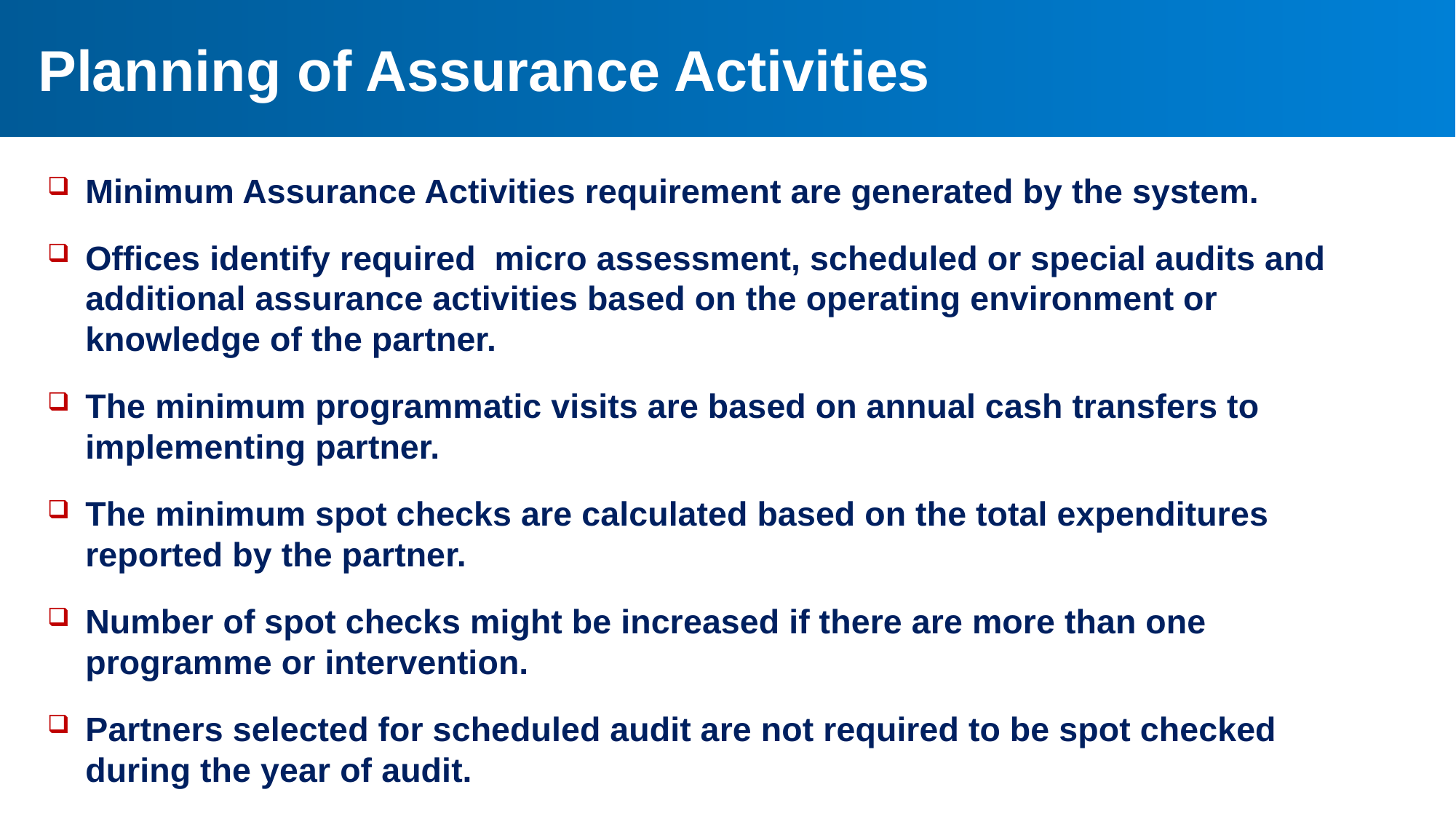

# Planning of Assurance Activities
Minimum Assurance Activities requirement are generated by the system.
Offices identify required  micro assessment, scheduled or special audits and additional assurance activities based on the operating environment or knowledge of the partner.
The minimum programmatic visits are based on annual cash transfers to implementing partner.
The minimum spot checks are calculated based on the total expenditures reported by the partner.
Number of spot checks might be increased if there are more than one programme or intervention.
Partners selected for scheduled audit are not required to be spot checked during the year of audit.